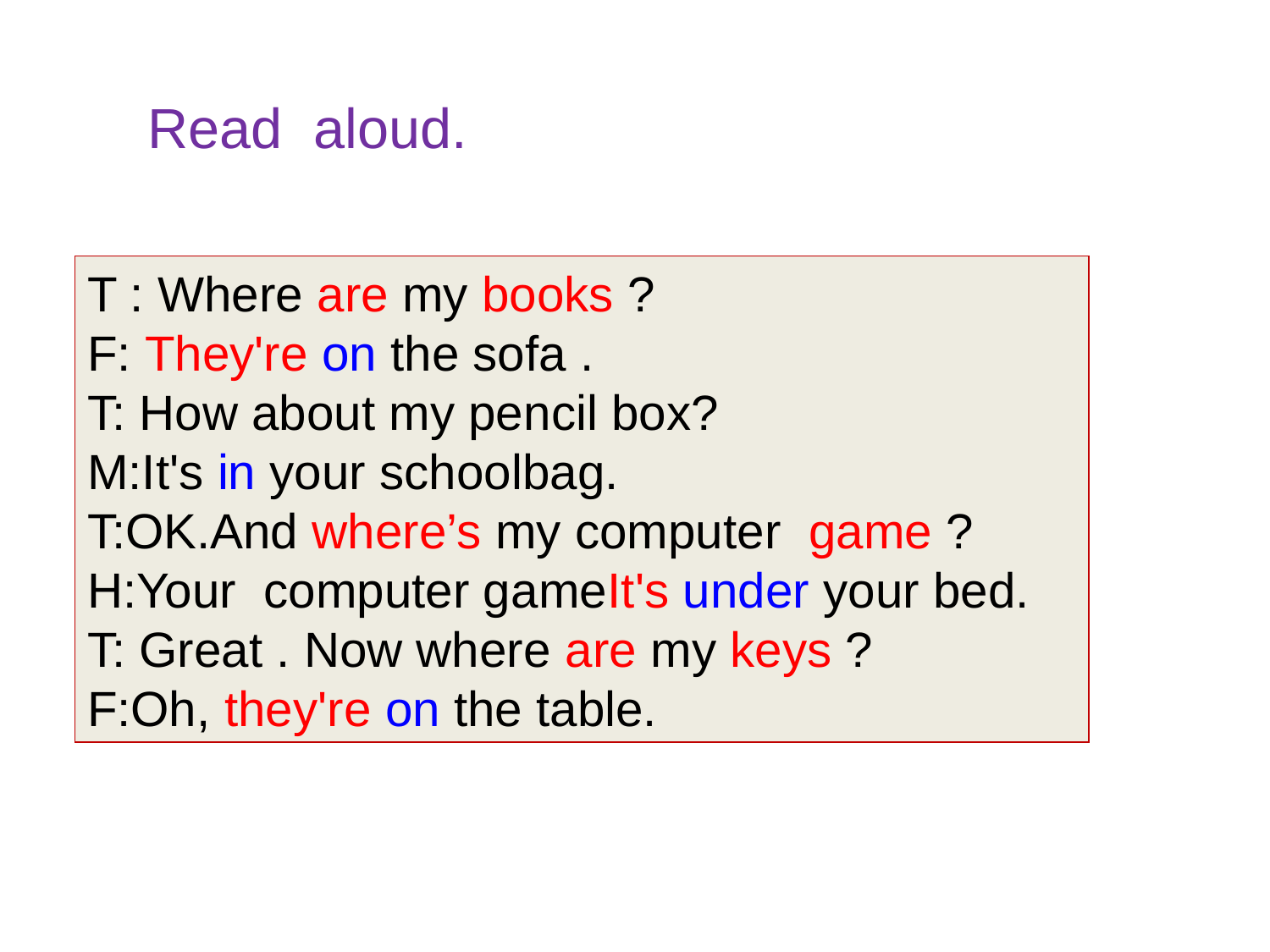

Read  aloud.
T : Where are my books ?
F: They're on the sofa .
T: How about my pencil box?
M:It's in your schoolbag.
T:OK.And where’s my computer  game ?
H:Your  computer gameIt's under your bed.
T: Great . Now where are my keys ?
F:Oh, they're on the table.